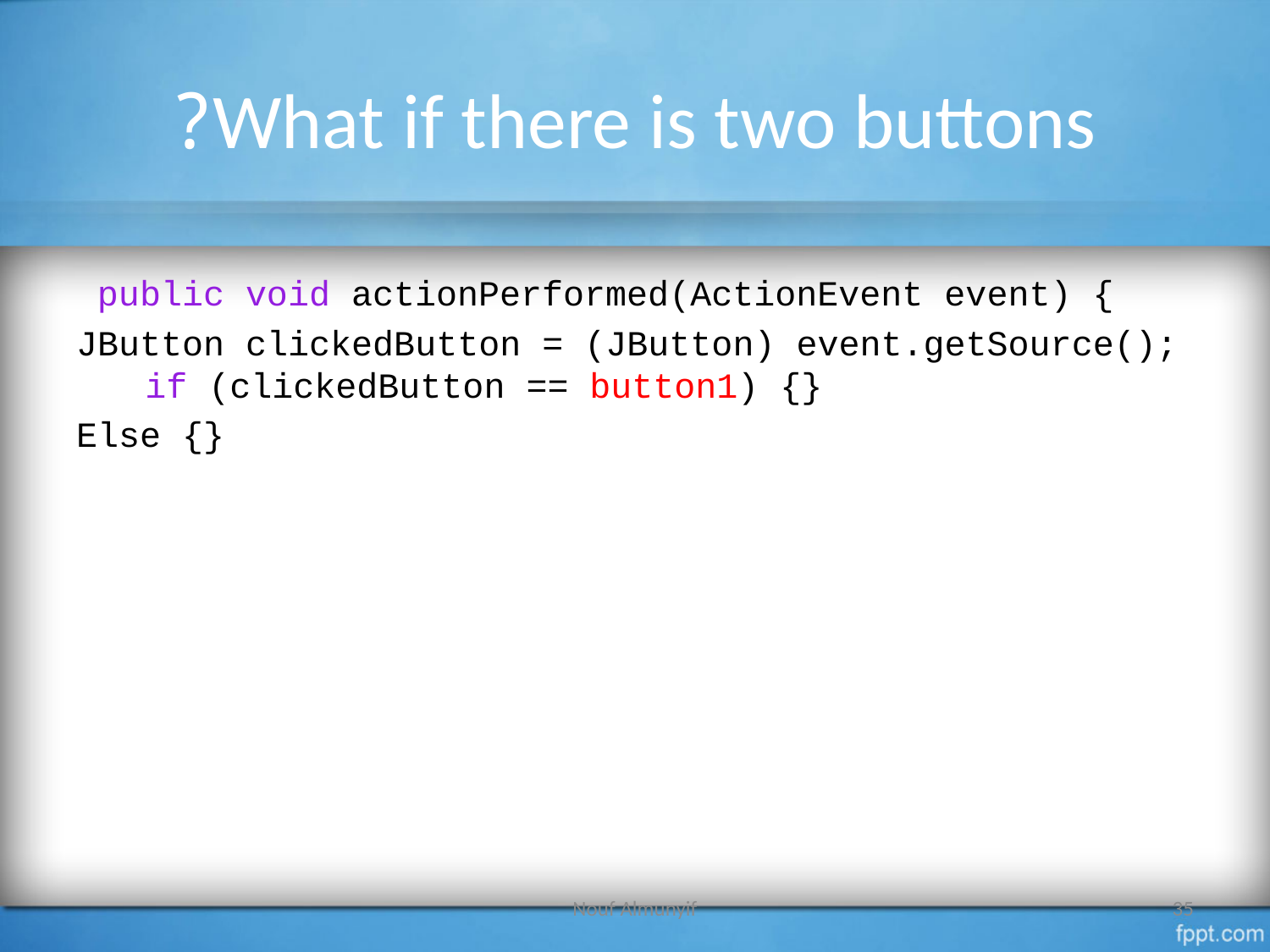

# What if there is two buttons?
 public void actionPerformed(ActionEvent event) {
JButton clickedButton = (JButton) event.getSource();
 if (clickedButton == button1) {}
Else {}

Nouf Almunyif
35